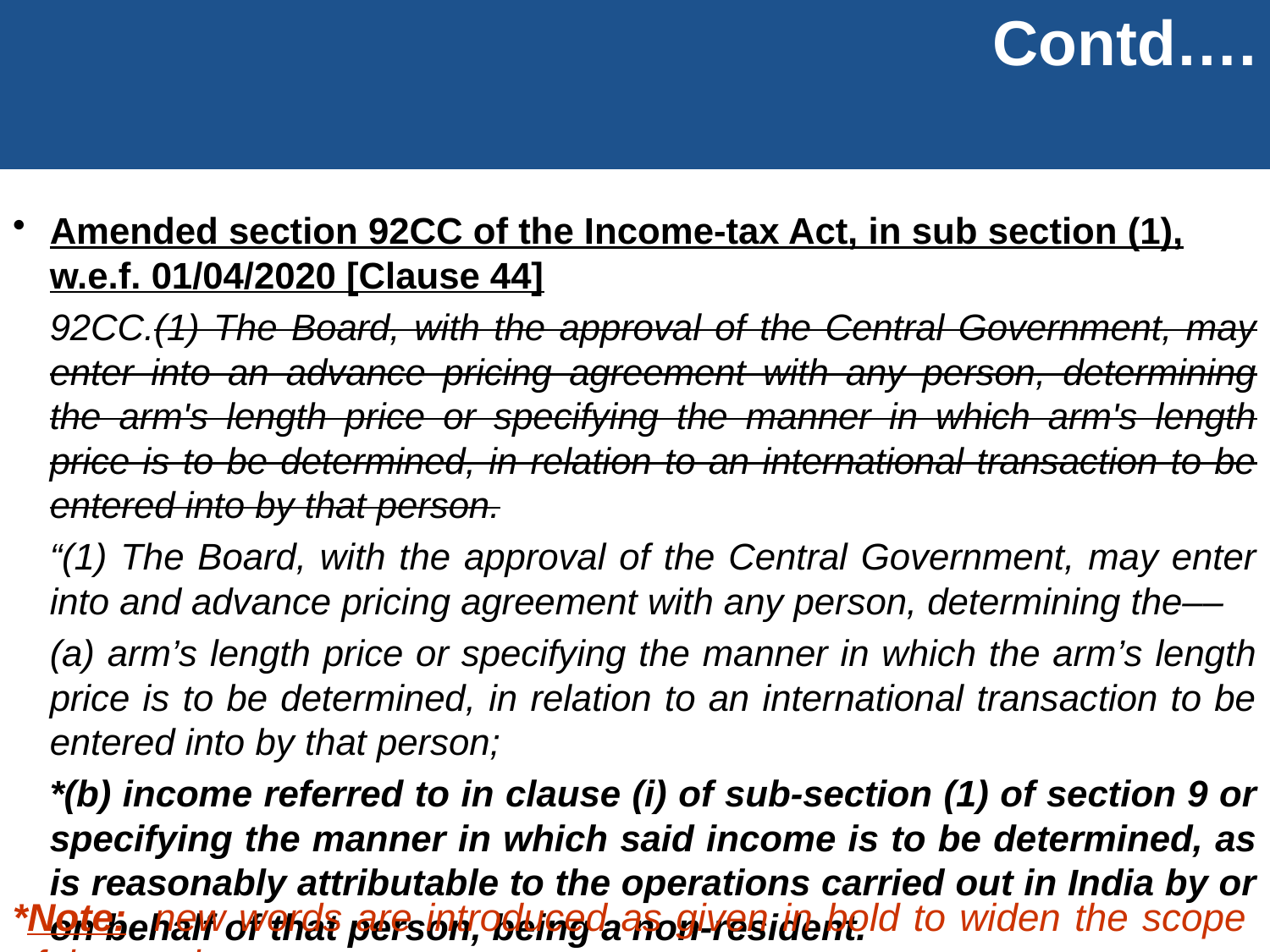

Contd….
Amended section 92CC of the Income-tax Act, in sub section (1), w.e.f. 01/04/2020 [Clause 44]
92CC.(1) The Board, with the approval of the Central Government, may enter into an advance pricing agreement with any person, determining the arm's length price or specifying the manner in which arm's length price is to be determined, in relation to an international transaction to be entered into by that person.
“(1) The Board, with the approval of the Central Government, may enter into and advance pricing agreement with any person, determining the––
(a) arm’s length price or specifying the manner in which the arm’s length price is to be determined, in relation to an international transaction to be entered into by that person;
*(b) income referred to in clause (i) of sub-section (1) of section 9 or specifying the manner in which said income is to be determined, as is reasonably attributable to the operations carried out in India by or on behalf of that person, being a non-resident.
*Note:  new words are introduced as given in bold to widen the scope of the section.
96